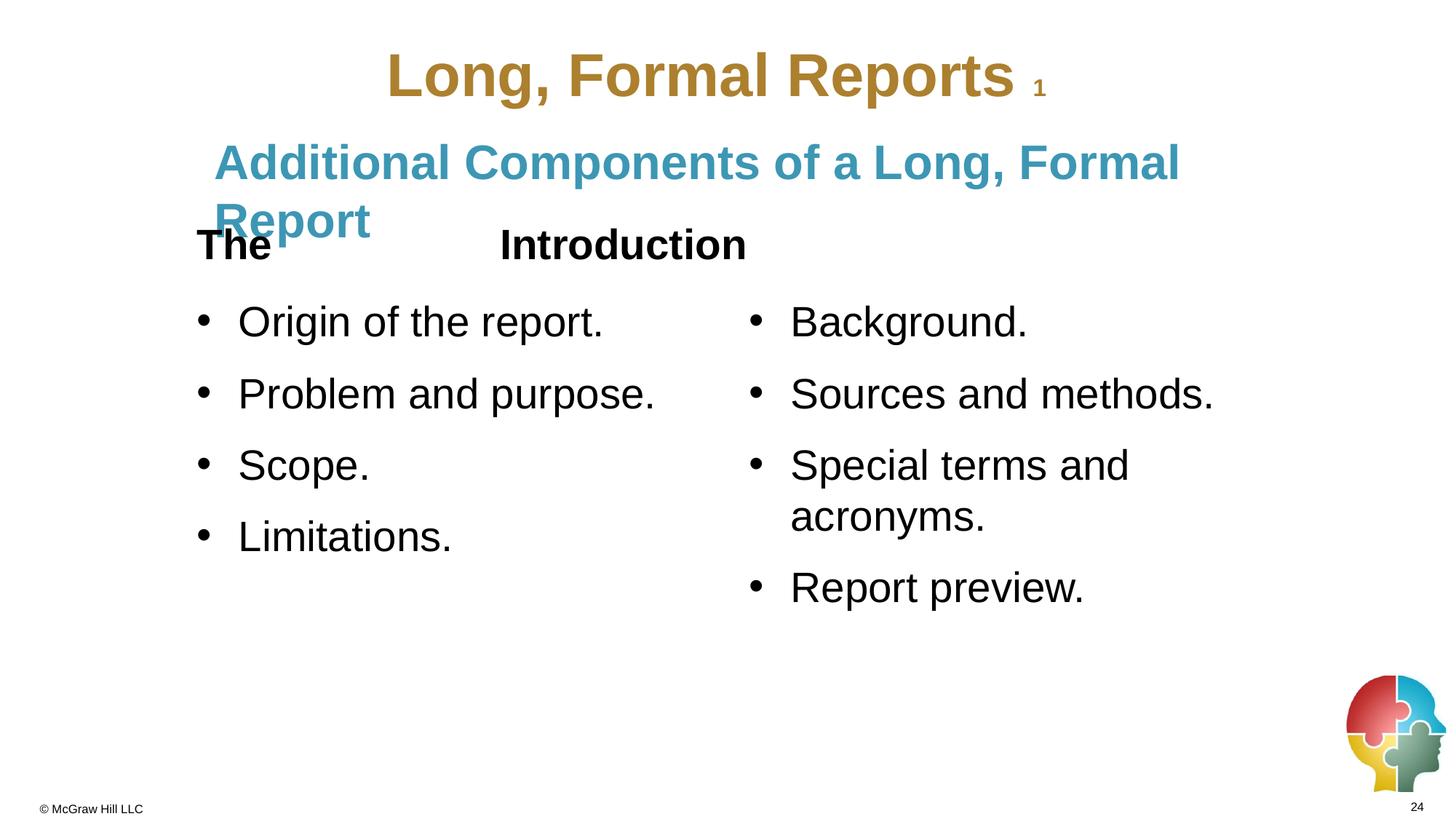

# Long, Formal Reports 1
Additional Components of a Long, Formal Report
The Introduction
Origin of the report.
Problem and purpose.
Scope.
Limitations.
Background.
Sources and methods.
Special terms and acronyms.
Report preview.
24